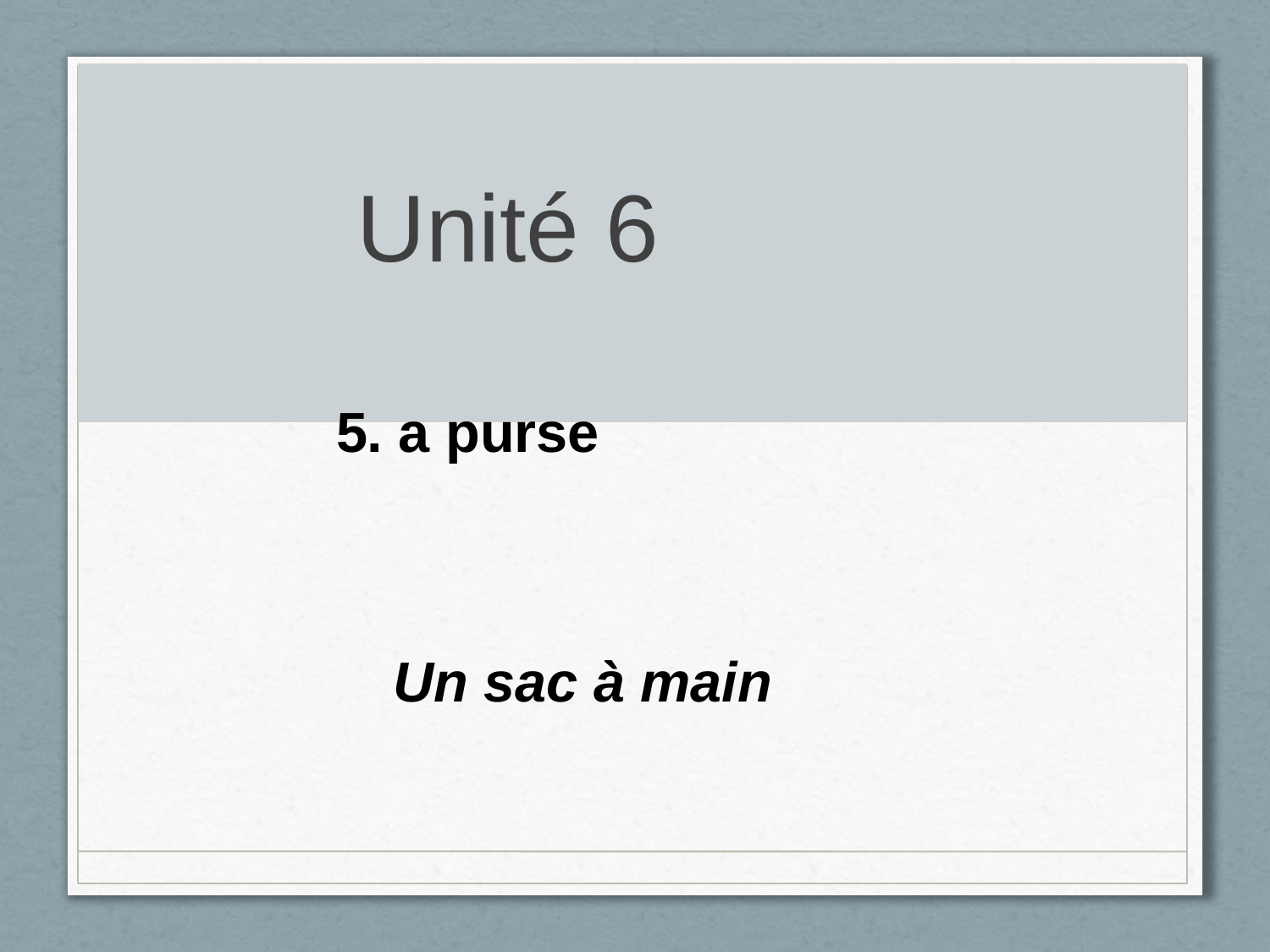

# Unité 6
5. a purse

Un sac à main